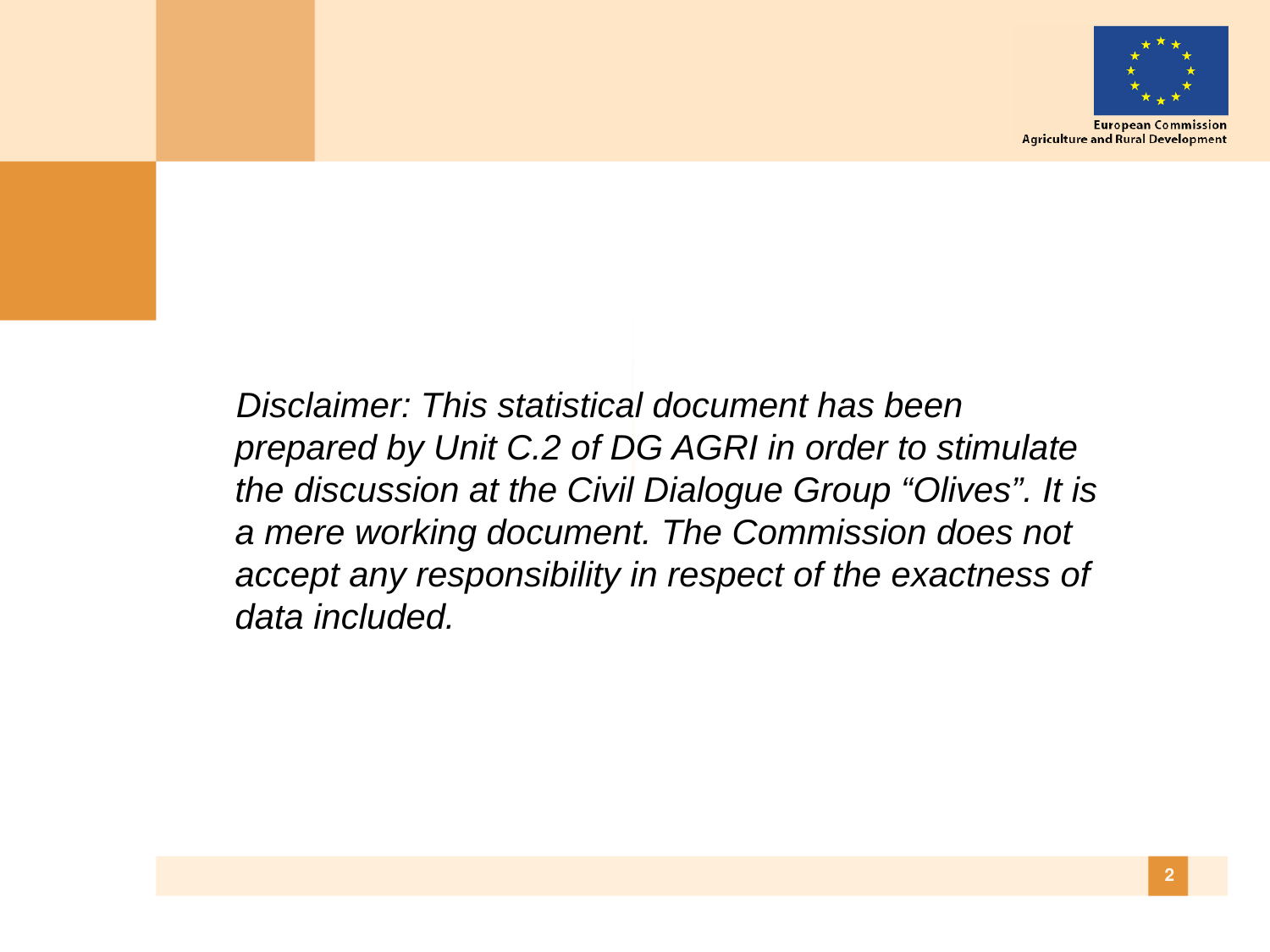

Disclaimer: This statistical document has been prepared by Unit C.2 of DG AGRI in order to stimulate the discussion at the Civil Dialogue Group “Olives”. It is a mere working document. The Commission does not accept any responsibility in respect of the exactness of data included.

2